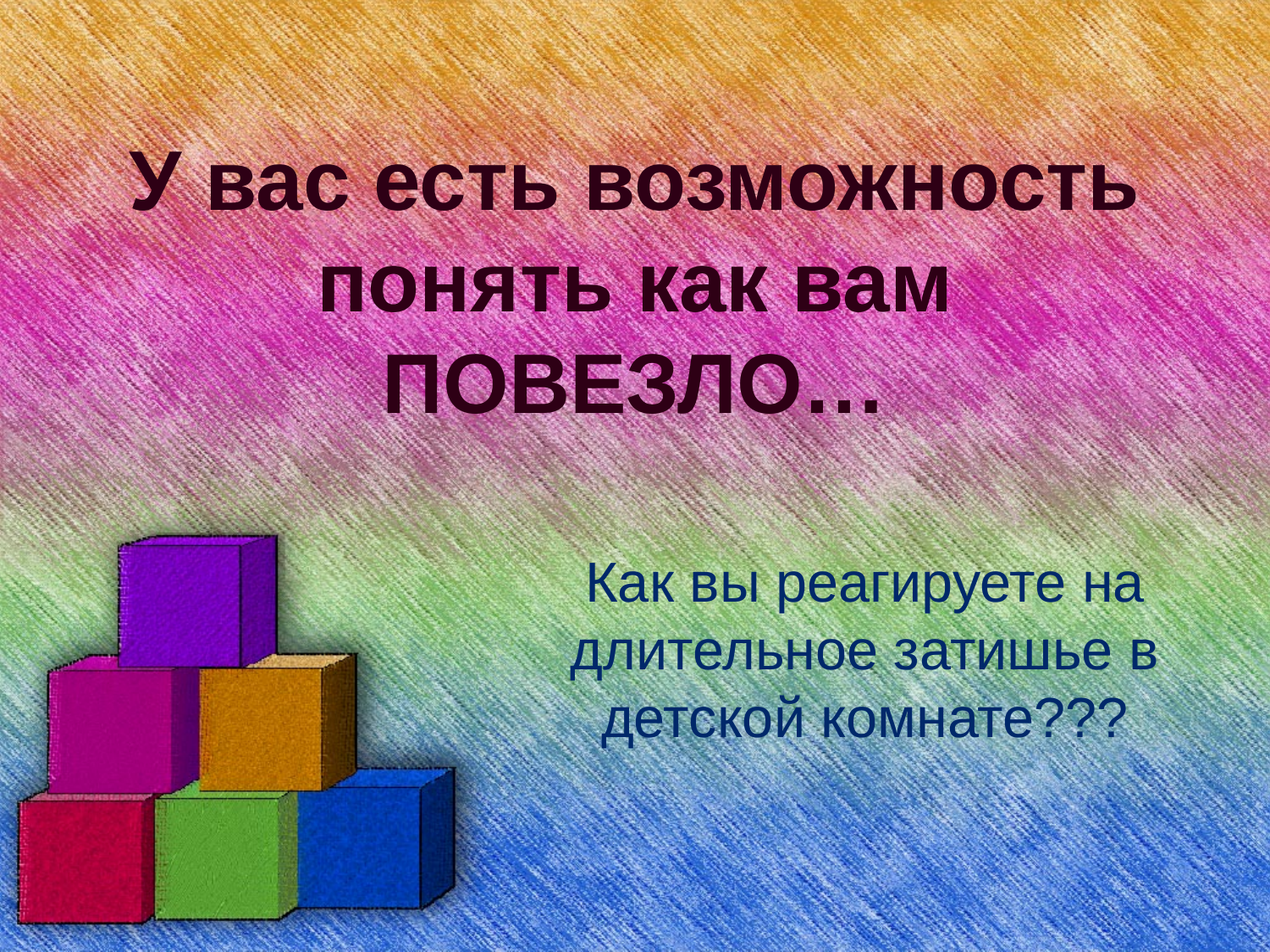

# У вас есть возможность понять как вам ПОВЕЗЛО…
Как вы реагируете на длительное затишье в детской комнате???